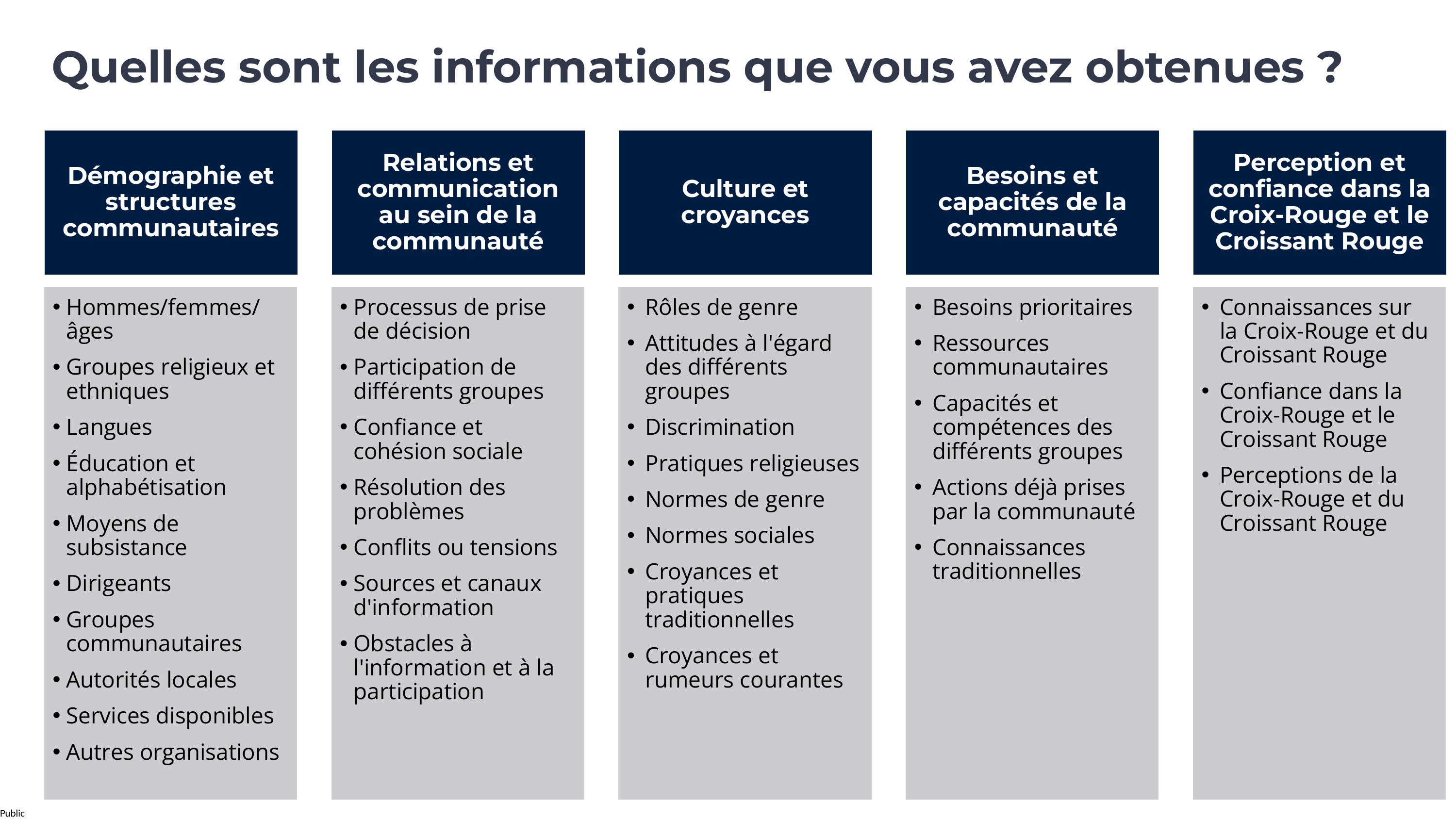

Quelles sont les informations que vous avez obtenues ?
Démographie et structures communautaires
Relations et communication au sein de la communauté
Culture et croyances
Besoins et capacités de la communauté
Perception et confiance dans la Croix-Rouge et le Croissant Rouge
Hommes/femmes/âges
Groupes religieux et ethniques
Langues
Éducation et alphabétisation
Moyens de subsistance
Dirigeants
Groupes communautaires
Autorités locales
Services disponibles
Autres organisations
Processus de prise de décision
Participation de différents groupes
Confiance et cohésion sociale
Résolution des problèmes
Conflits ou tensions
Sources et canaux d'information
Obstacles à l'information et à la participation
Rôles de genre
Attitudes à l'égard des différents groupes
Discrimination
Pratiques religieuses
Normes de genre
Normes sociales
Croyances et pratiques traditionnelles
Croyances et rumeurs courantes
Besoins prioritaires
Ressources communautaires
Capacités et compétences des différents groupes
Actions déjà prises par la communauté
Connaissances traditionnelles
Connaissances sur la Croix-Rouge et du Croissant Rouge
Confiance dans la Croix-Rouge et le Croissant Rouge
Perceptions de la Croix-Rouge et du Croissant Rouge